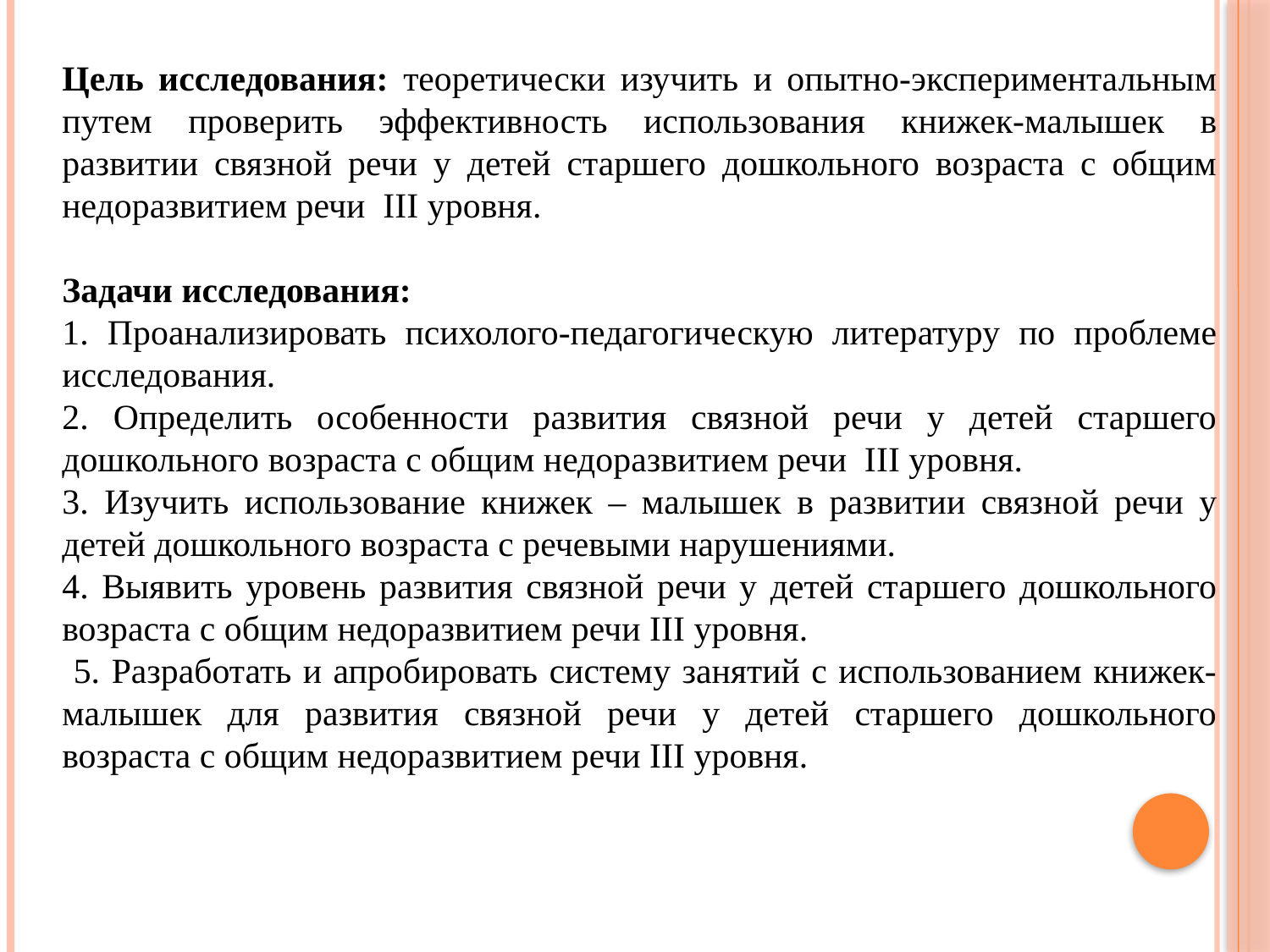

Цель исследования: теоретически изучить и опытно-экспериментальным путем проверить эффективность использования книжек-малышек в развитии связной речи у детей старшего дошкольного возраста с общим недоразвитием речи  III уровня.

Задачи исследования:
1. Проанализировать психолого-педагогическую литературу по проблеме исследования.
2. Определить особенности развития связной речи у детей старшего дошкольного возраста с общим недоразвитием речи  III уровня.
3. Изучить использование книжек – малышек в развитии связной речи у детей дошкольного возраста с речевыми нарушениями.
4. Выявить уровень развития связной речи у детей старшего дошкольного возраста с общим недоразвитием речи III уровня.
 5. Разработать и апробировать систему занятий с использованием книжек-малышек для развития связной речи у детей старшего дошкольного возраста с общим недоразвитием речи III уровня.